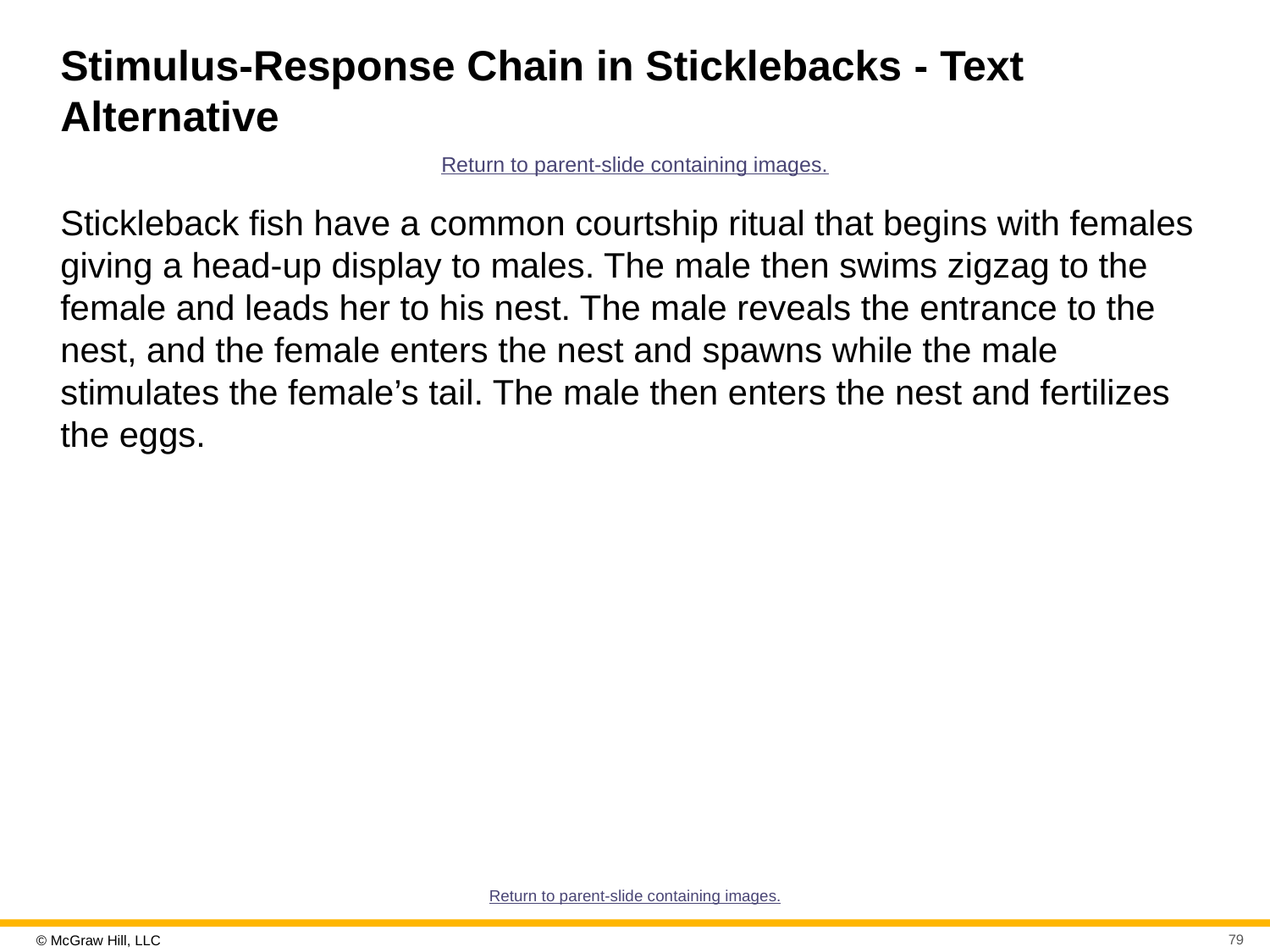

# Stimulus-Response Chain in Sticklebacks - Text Alternative
Return to parent-slide containing images.
Stickleback fish have a common courtship ritual that begins with females giving a head-up display to males. The male then swims zigzag to the female and leads her to his nest. The male reveals the entrance to the nest, and the female enters the nest and spawns while the male stimulates the female’s tail. The male then enters the nest and fertilizes the eggs.
Return to parent-slide containing images.
79